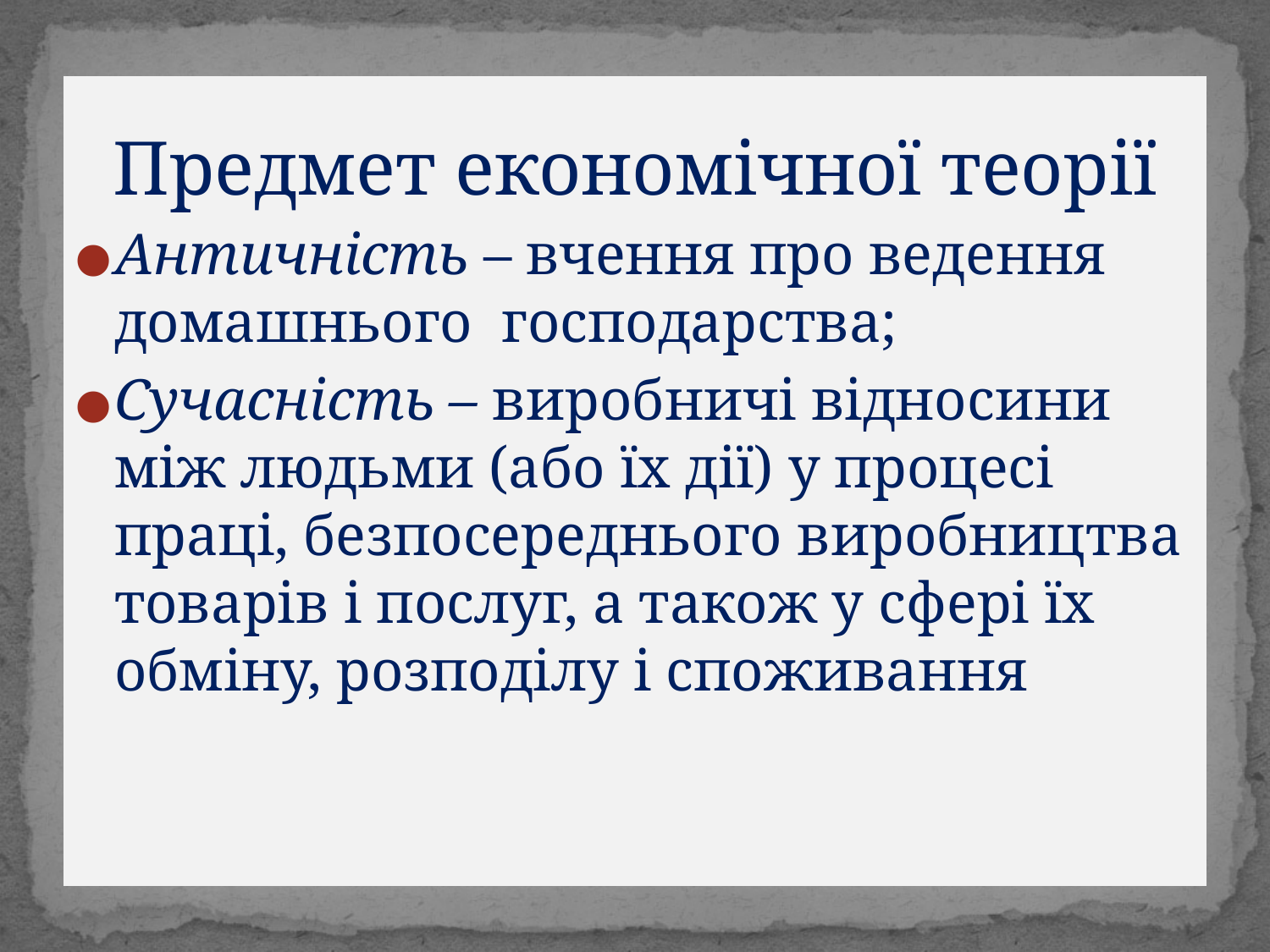

# Предмет економічної теорії
Античність – вчення про ведення домашнього  господарства;
Сучасність – виробничі відносини між людьми (або їх дії) у процесі праці, безпосереднього виробництва товарів і послуг, а також у сфері їх обміну, розподілу і споживання